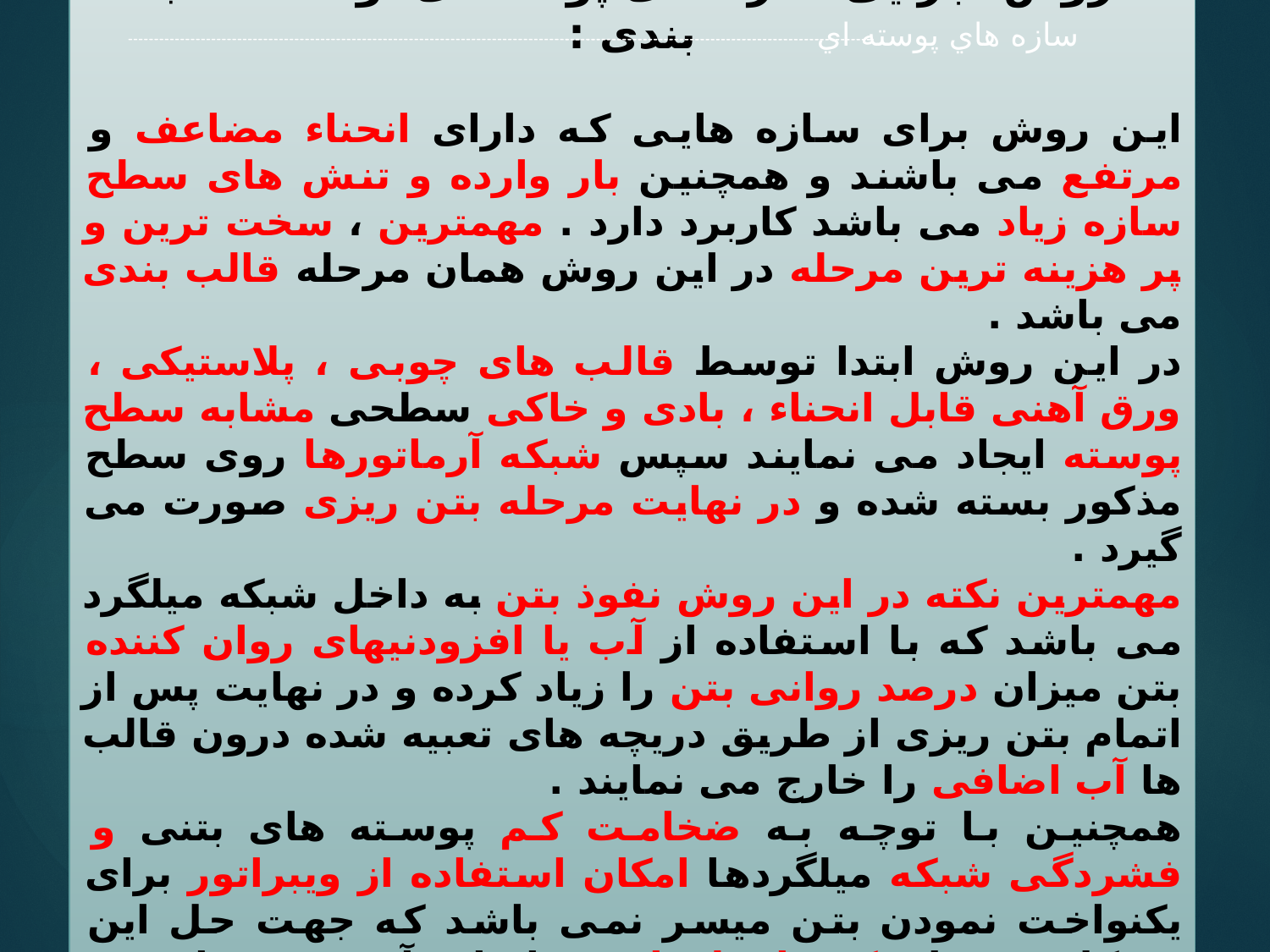

سازه هاي پوسته اي
روش اجرایی سازه های پوسته ای توسط قالب بندی :

این روش برای سازه هایی که دارای انحناء مضاعف و مرتفع می باشند و همچنین بار وارده و تنش های سطح سازه زیاد می باشد کاربرد دارد . مهمترین ، سخت ترین و پر هزینه ترین مرحله در این روش همان مرحله قالب بندی می باشد .
در این روش ابتدا توسط قالب های چوبی ، پلاستیکی ، ورق آهنی قابل انحناء ، بادی و خاکی سطحی مشابه سطح پوسته ایجاد می نمایند سپس شبکه آرماتورها روی سطح مذکور بسته شده و در نهایت مرحله بتن ریزی صورت می گیرد .
مهمترین نکته در این روش نفوذ بتن به داخل شبکه میلگرد می باشد که با استفاده از آب یا افزودنیهای روان کننده بتن میزان درصد روانی بتن را زیاد کرده و در نهایت پس از اتمام بتن ریزی از طریق دریچه های تعبیه شده درون قالب ها آب اضافی را خارج می نمایند .
همچنین با توچه به ضخامت کم پوسته های بتنی و فشردگی شبکه میلگردها امکان استفاده از ویبراتور برای یکنواخت نمودن بتن میسر نمی باشد که جهت حل این مشکل توسط چکشهای لرزاننده با وارد آوردن ضرباتی به سطح قالبها عمل یکنواختی پخش بتن در درون قالبها را انجام می دهند .